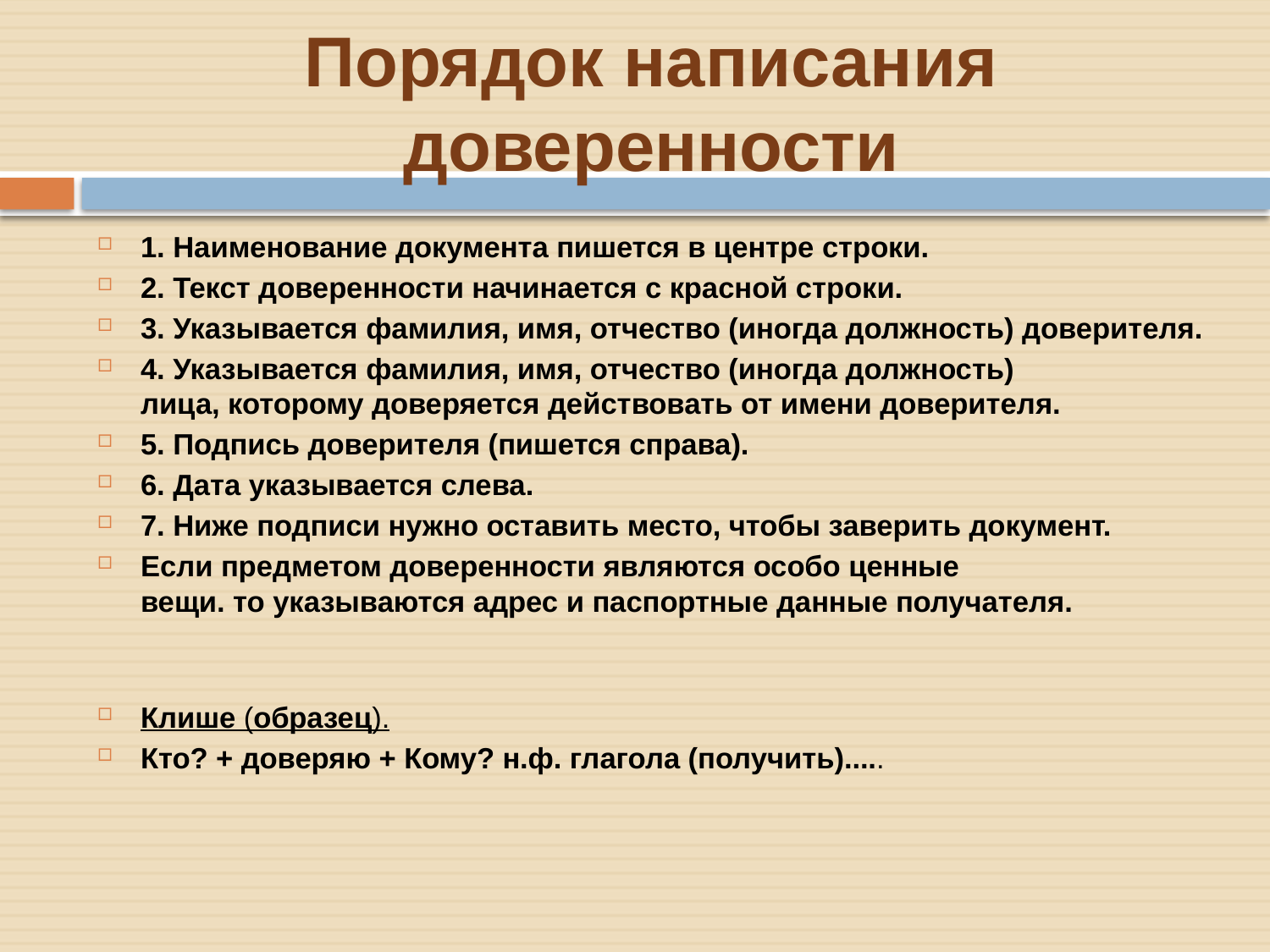

# Порядок написания доверенности
1. Наименование документа пишется в центре строки.
2. Текст доверенности начинается с красной строки.
3. Указывается фамилия, имя, отчество (иногда должность) доверителя.
4. Указывается фамилия, имя, отчество (иногда должность) лица, которому доверяется действовать от имени доверителя.
5. Подпись доверителя (пишется справа).
6. Дата указывается слева.
7. Ниже подписи нужно оставить место, чтобы заверить документ.
Если предметом доверенности являются особо ценные вещи. то указываются адрес и паспортные данные получателя.

Клише (образец).
Кто? + доверяю + Кому? н.ф. глагола (получить).....